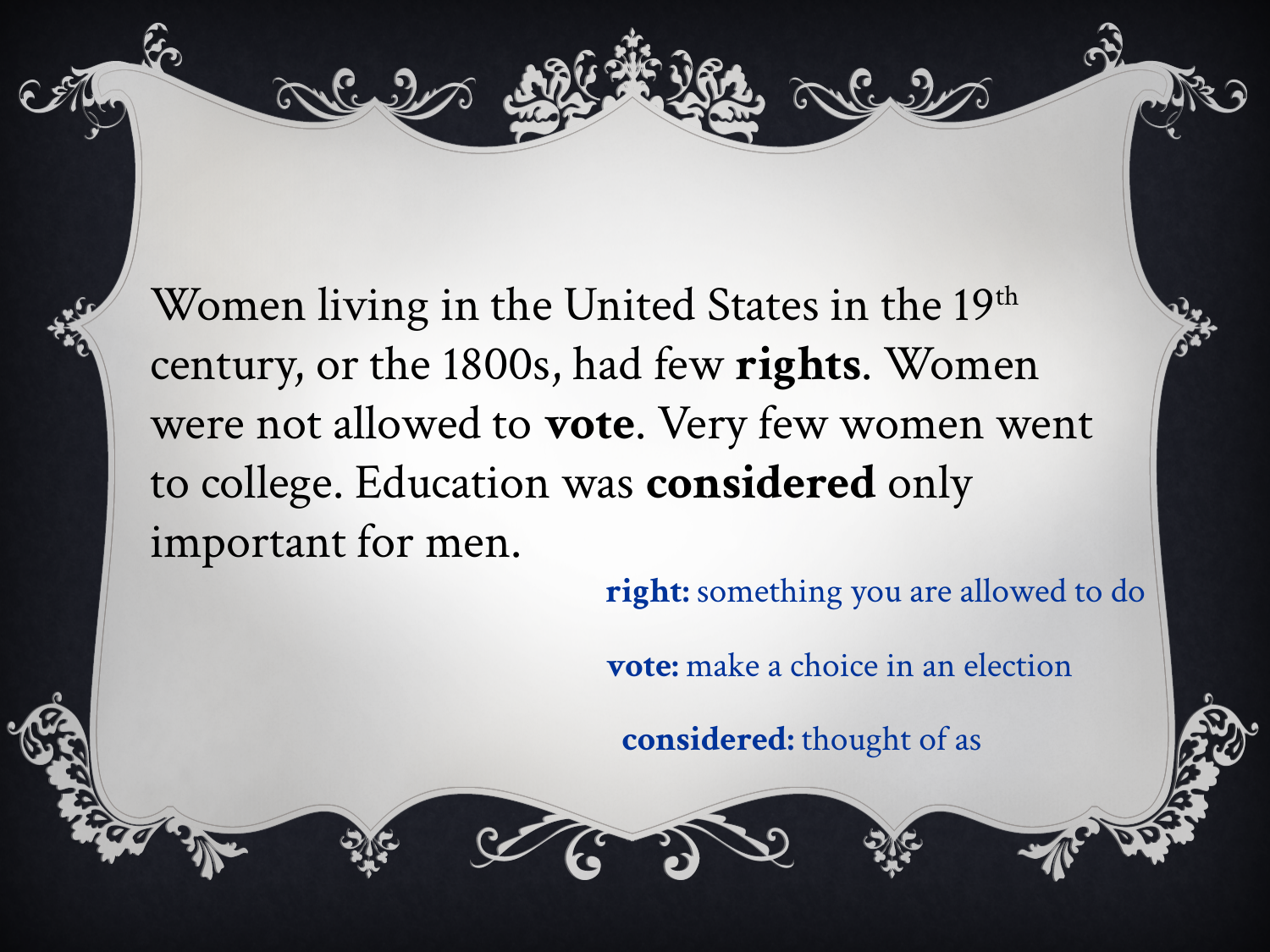

Women living in the United States in the 19th century, or the 1800s, had few rights. Women were not allowed to vote. Very few women went to college. Education was considered only important for men.
right: something you are allowed to do
vote: make a choice in an election
considered: thought of as